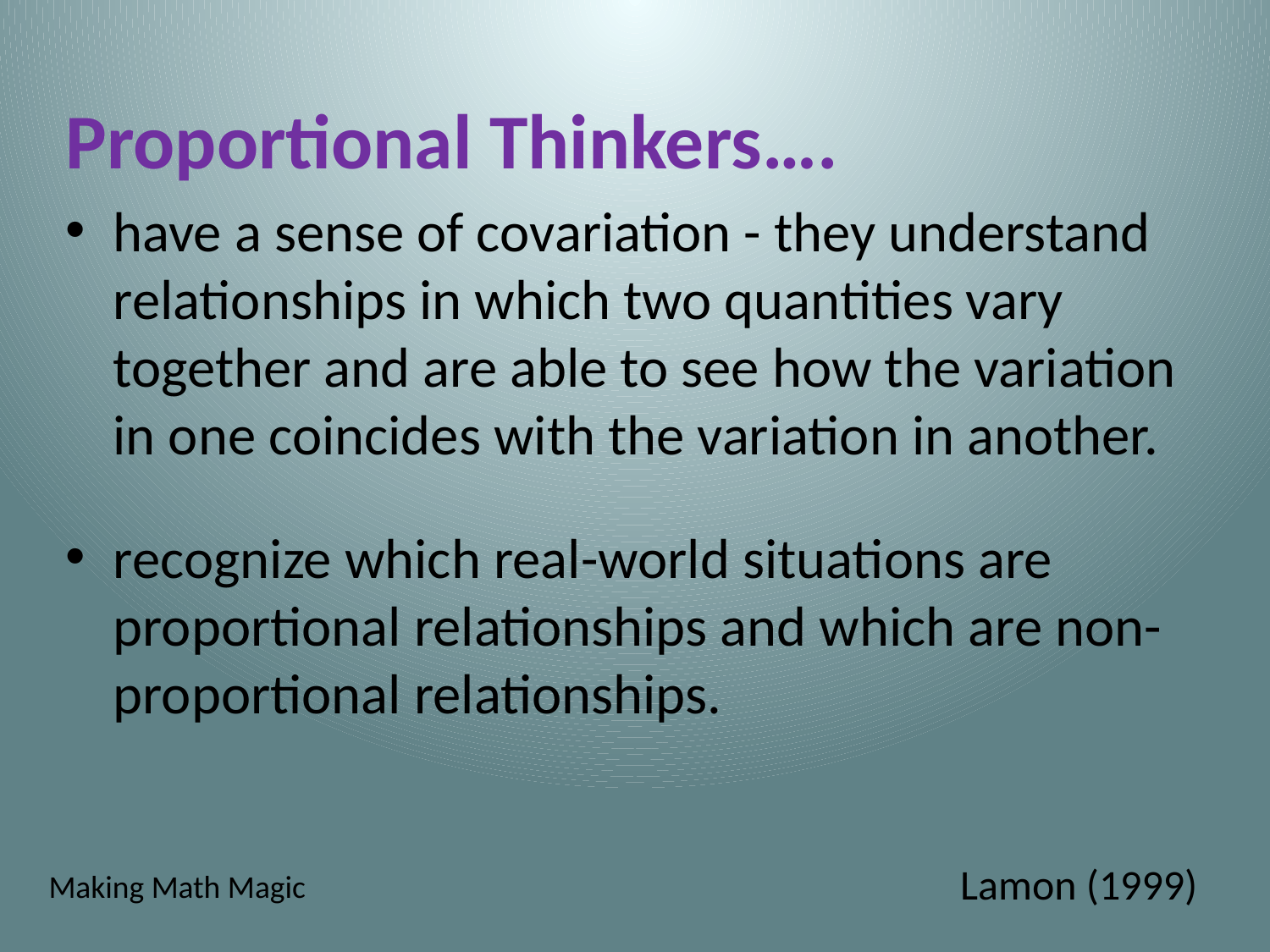

Proportional Thinkers….
have a sense of covariation - they understand relationships in which two quantities vary together and are able to see how the variation in one coincides with the variation in another.

recognize which real-world situations are proportional relationships and which are non-proportional relationships.

 Lamon (1999)
Making Math Magic